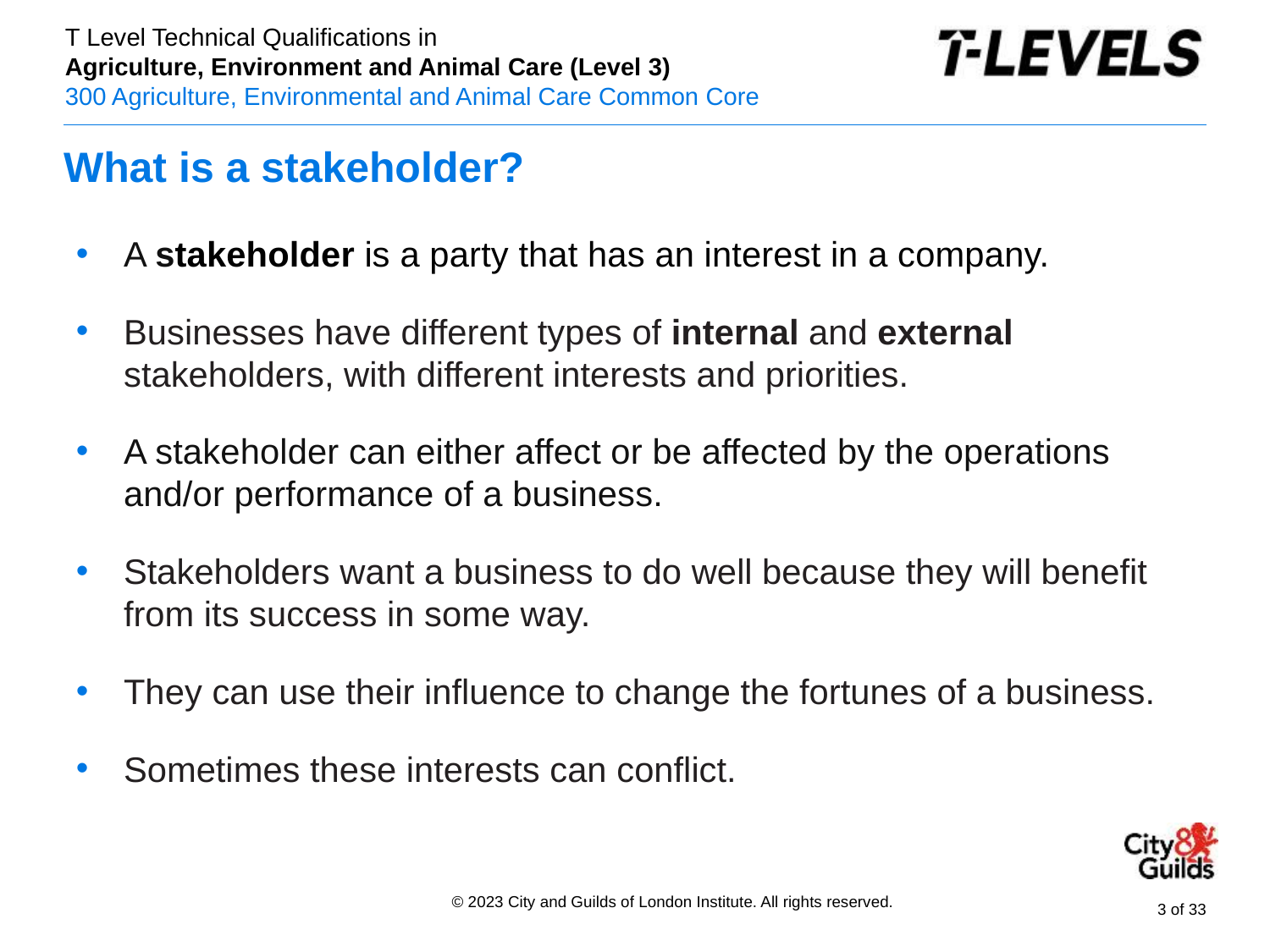

# What is a stakeholder?
A stakeholder is a party that has an interest in a company.
Businesses have different types of internal and external stakeholders, with different interests and priorities.
A stakeholder can either affect or be affected by the operations and/or performance of a business.
Stakeholders want a business to do well because they will benefit from its success in some way.
They can use their influence to change the fortunes of a business.
Sometimes these interests can conflict.